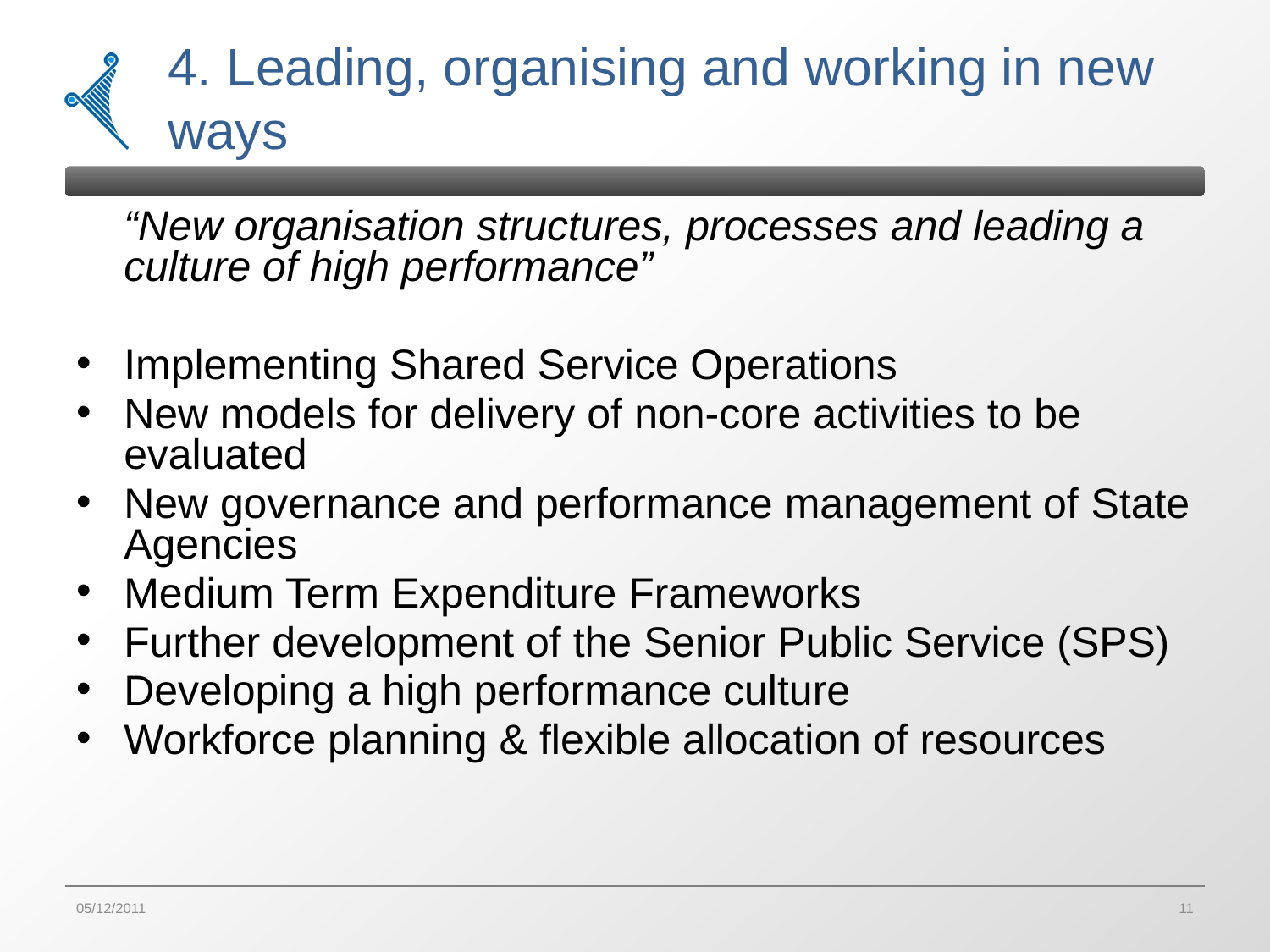

# 4. Leading, organising and working in new ways
	“New organisation structures, processes and leading a culture of high performance”

Implementing Shared Service Operations
New models for delivery of non-core activities to be evaluated
New governance and performance management of State Agencies
Medium Term Expenditure Frameworks
Further development of the Senior Public Service (SPS)
Developing a high performance culture
Workforce planning & flexible allocation of resources

05/12/2011
11